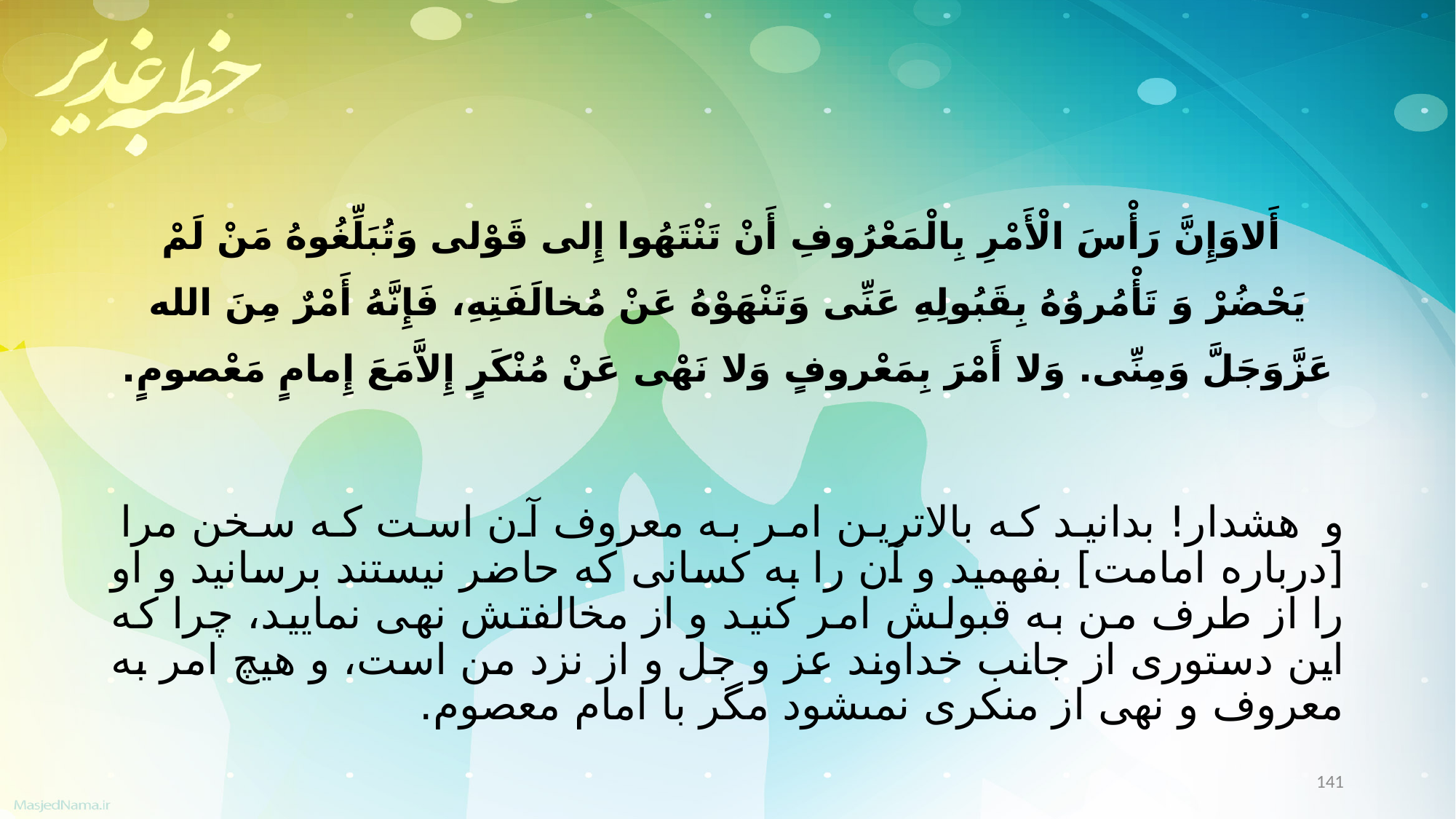

أَلاوَإِنَّ رَأْسَ الْأَمْرِ بِالْمَعْرُوفِ أَنْ تَنْتَهُوا إِلی قَوْلی وَتُبَلِّغُوهُ مَنْ لَمْ یَحْضُرْ وَ تَأْمُروُهُ بِقَبُولِهِ عَنِّی وَتَنْهَوْهُ عَنْ مُخالَفَتِهِ، فَإِنَّهُ أَمْرٌ مِنَ الله عَزَّوَجَلَّ وَمِنِّی. وَلا أَمْرَ بِمَعْروفٍ وَلا نَهْی عَنْ مُنْکَرٍ إِلاَّمَعَ إِمامٍ مَعْصومٍ.
و هشدار! بدانید که بالاترین امر به معروف آن است که سخن مرا [درباره امامت] بفهمید و آن را به کسانى که حاضر نیستند برسانید و او را از طرف من به قبولش امر کنید و از مخالفتش نهى نمایید، چرا که این دستورى از جانب خداوند عز و جل و از نزد من است، و هیچ امر به معروف و نهى از منکرى نمى‏شود مگر با امام معصوم.
141